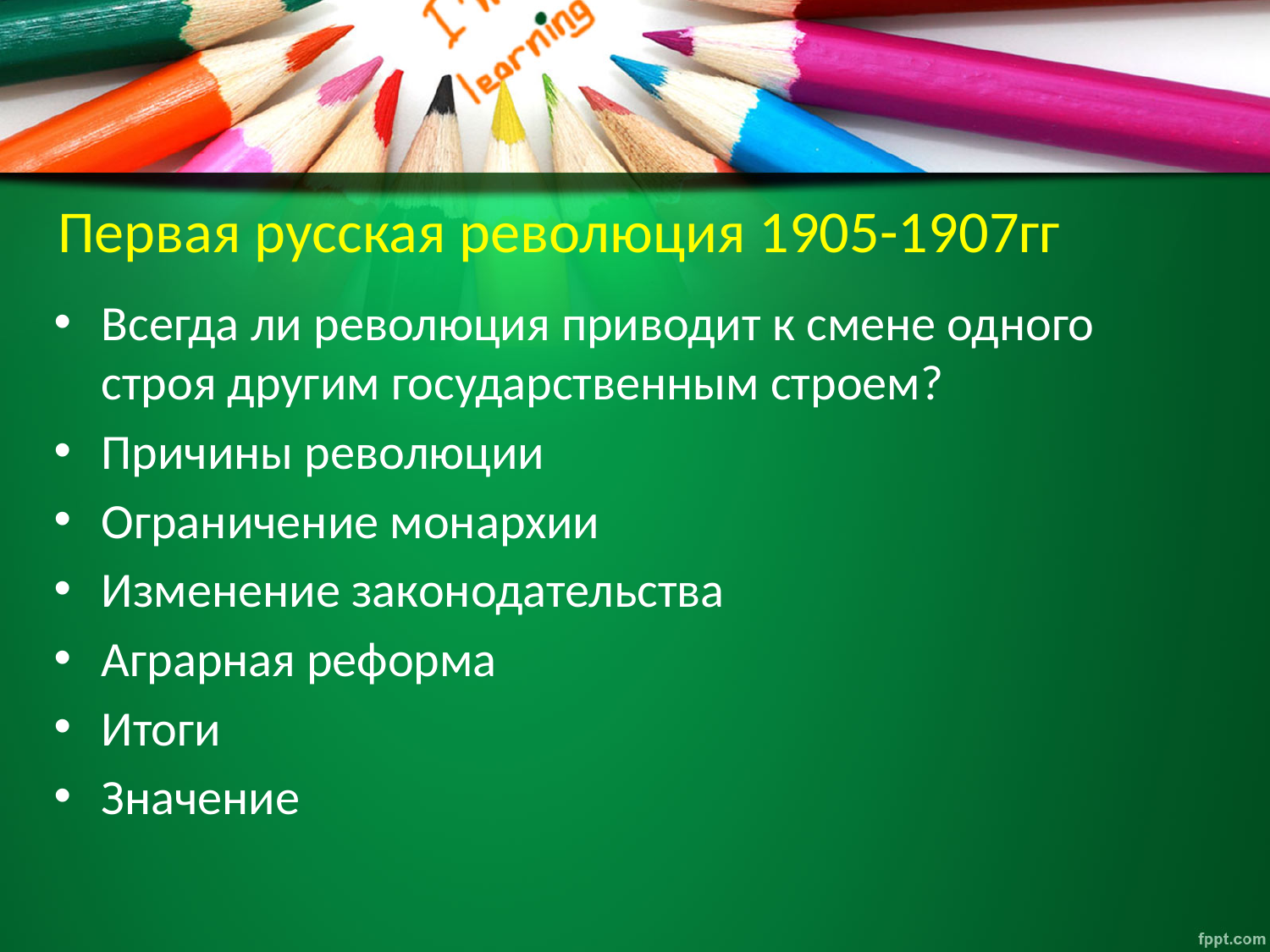

# Первая русская революция 1905-1907гг
Всегда ли революция приводит к смене одного строя другим государственным строем?
Причины революции
Ограничение монархии
Изменение законодательства
Аграрная реформа
Итоги
Значение